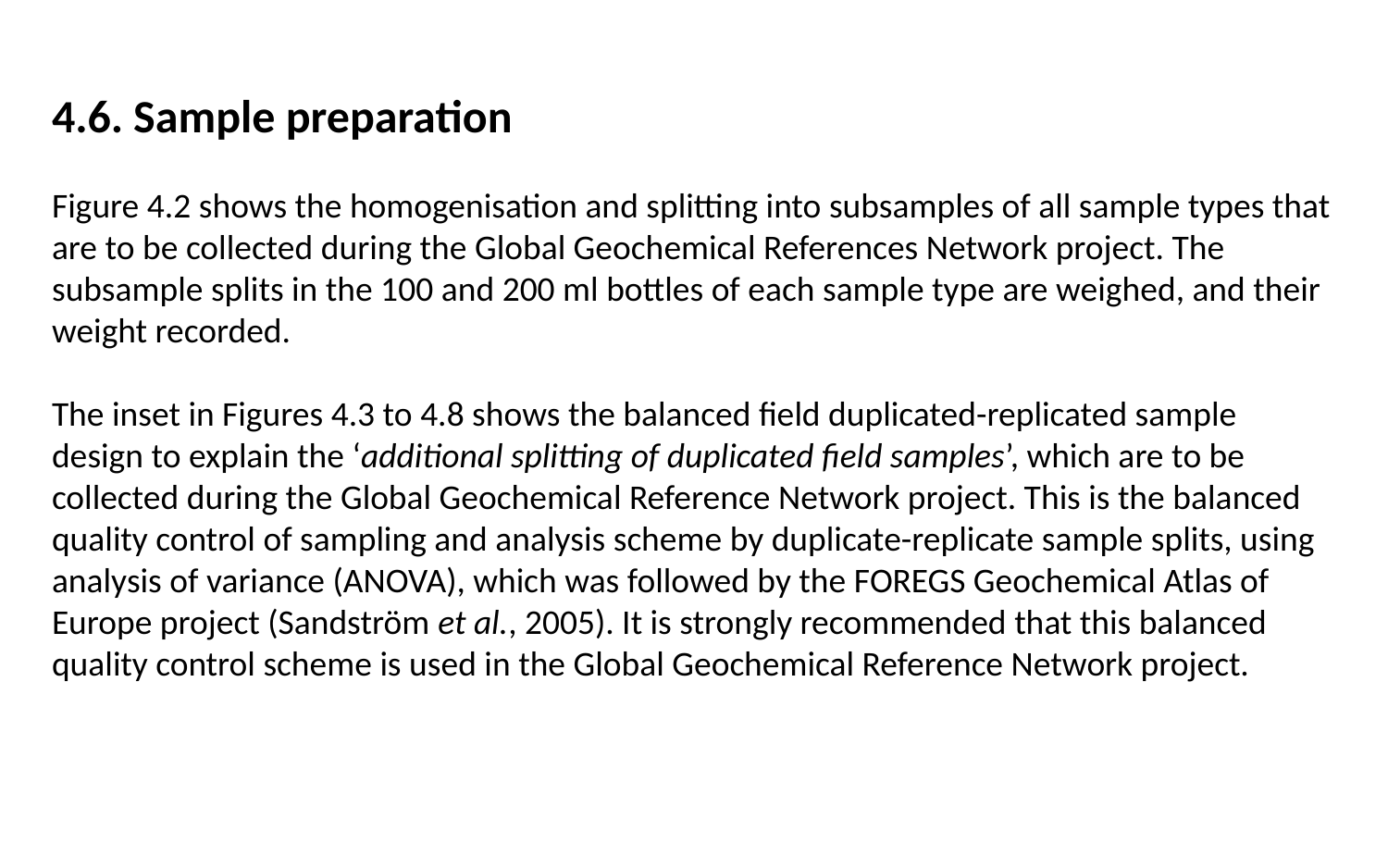

4.6. Sample preparation

Figure 4.2 shows the homogenisation and splitting into subsamples of all sample types that are to be collected during the Global Geochemical References Network project. The subsample splits in the 100 and 200 ml bottles of each sample type are weighed, and their weight recorded.

The inset in Figures 4.3 to 4.8 shows the balanced field duplicated-replicated sample design to explain the ‘additional splitting of duplicated field samples’, which are to be collected during the Global Geochemical Reference Network project. This is the balanced quality control of sampling and analysis scheme by duplicate-replicate sample splits, using analysis of variance (ANOVA), which was followed by the FOREGS Geochemical Atlas of Europe project (Sandström et al., 2005). It is strongly recommended that this balanced quality control scheme is used in the Global Geochemical Reference Network project.